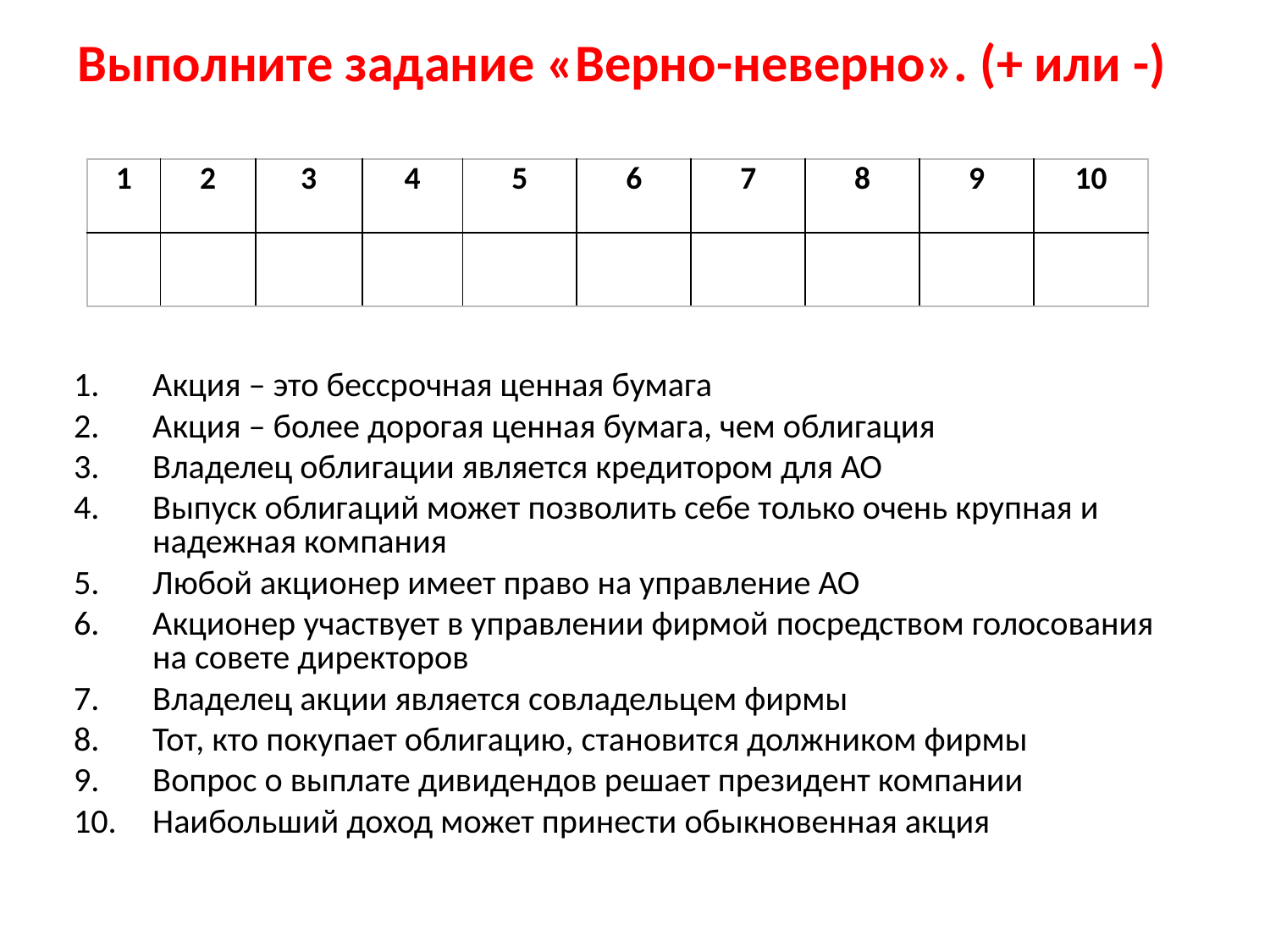

# Выполните задание «Верно-неверно». (+ или -)
| 1 | 2 | 3 | 4 | 5 | 6 | 7 | 8 | 9 | 10 |
| --- | --- | --- | --- | --- | --- | --- | --- | --- | --- |
|  |  |  |  |  |  |  |  |  |  |
Акция – это бессрочная ценная бумага
Акция – более дорогая ценная бумага, чем облигация
Владелец облигации является кредитором для АО
Выпуск облигаций может позволить себе только очень крупная и надежная компания
Любой акционер имеет право на управление АО
Акционер участвует в управлении фирмой посредством голосования на совете директоров
Владелец акции является совладельцем фирмы
Тот, кто покупает облигацию, становится должником фирмы
Вопрос о выплате дивидендов решает президент компании
Наибольший доход может принести обыкновенная акция